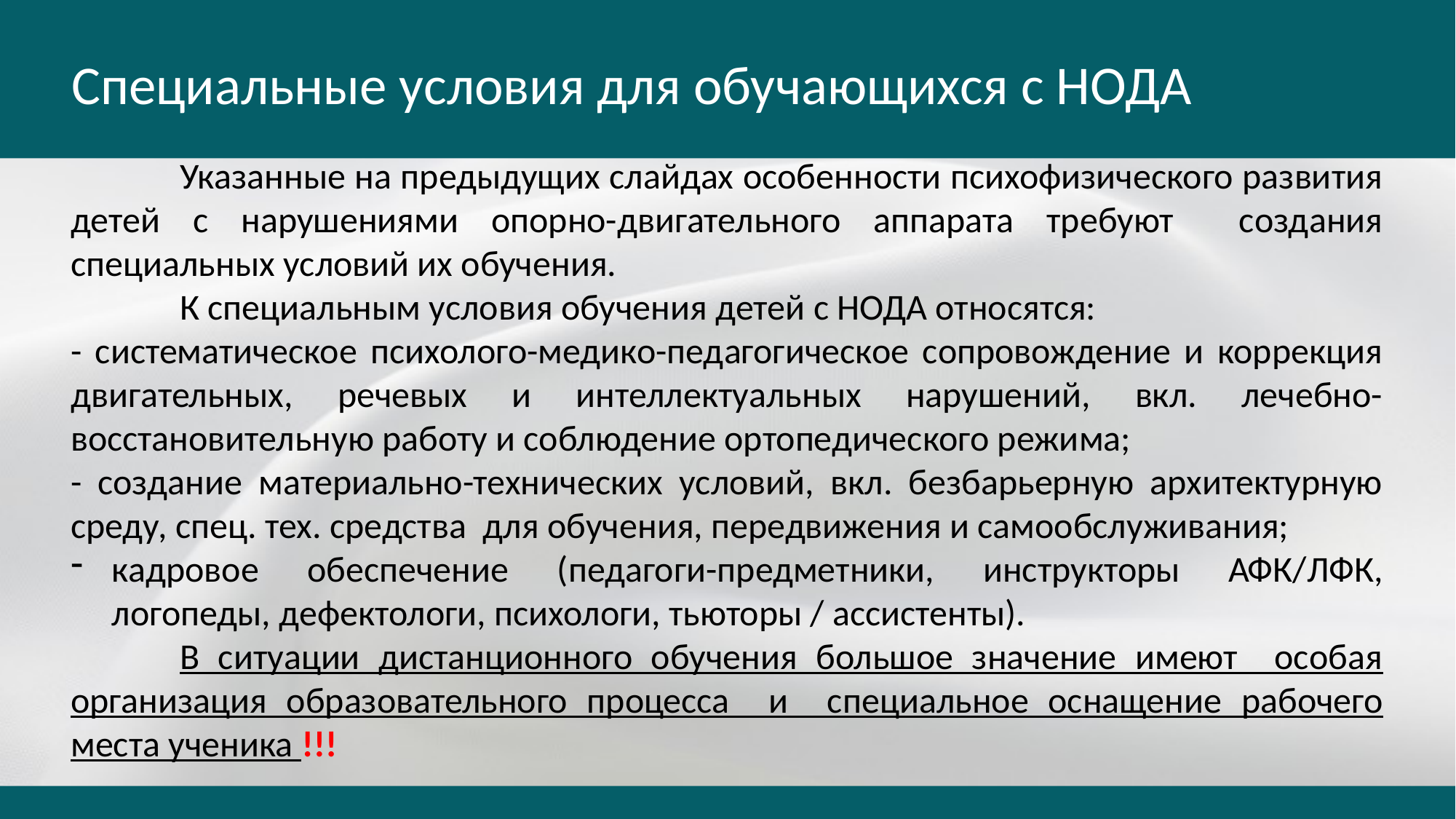

# Специальные условия для обучающихся с НОДА
	Указанные на предыдущих слайдах особенности психофизического развития детей с нарушениями опорно-двигательного аппарата требуют  создания специальных условий их обучения.
	К специальным условия обучения детей с НОДА относятся:
- систематическое психолого-медико-педагогическое сопровождение и коррекция двигательных, речевых и интеллектуальных нарушений, вкл. лечебно-восстановительную работу и соблюдение ортопедического режима;
- создание материально-технических условий, вкл. безбарьерную архитектурную среду, спец. тех. средства  для обучения, передвижения и самообслуживания;
кадровое обеспечение (педагоги-предметники, инструкторы АФК/ЛФК, логопеды, дефектологи, психологи, тьюторы / ассистенты).
	В ситуации дистанционного обучения большое значение имеют  особая организация образовательного процесса  и  специальное оснащение рабочего места ученика !!!